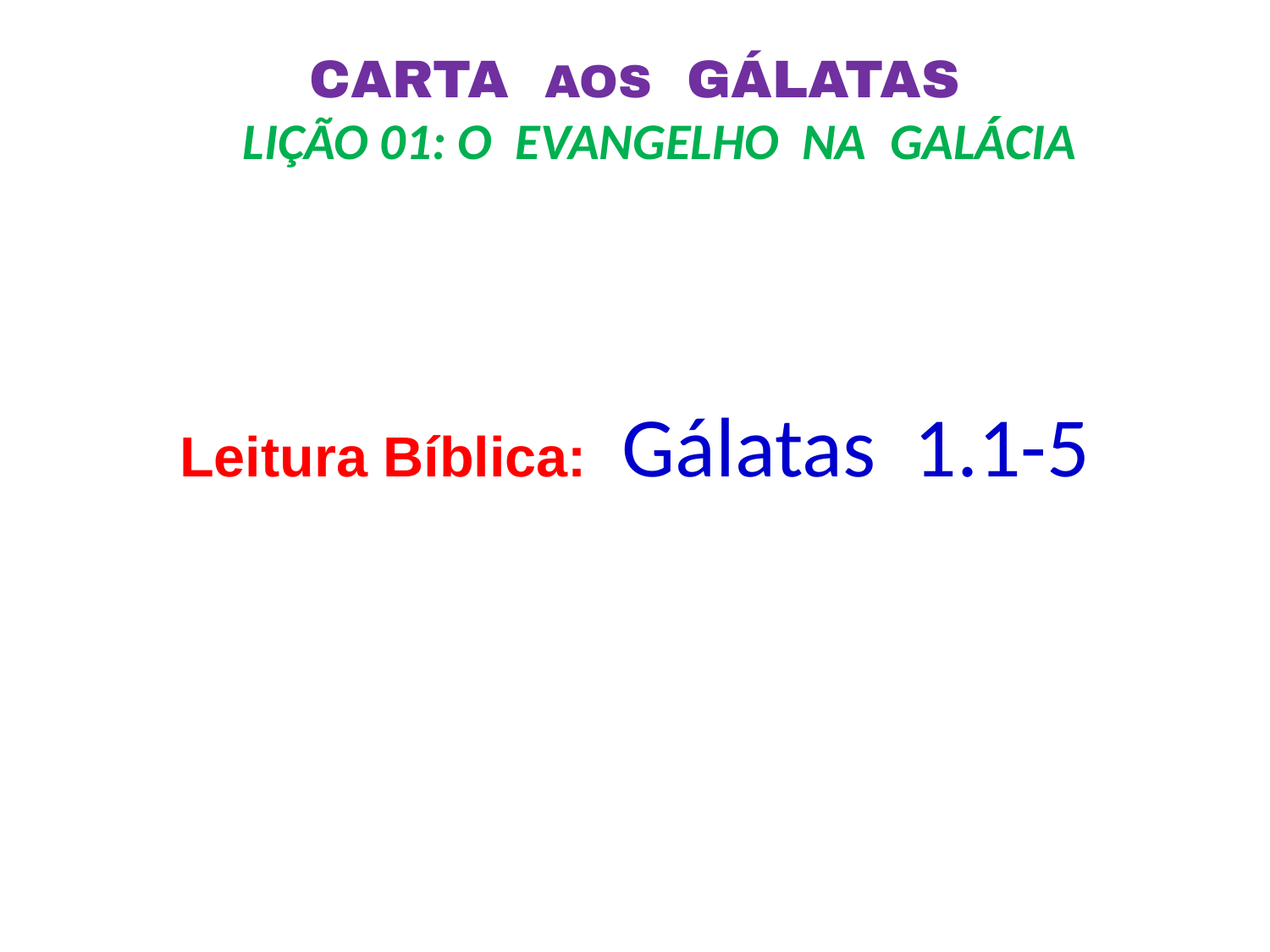

# CARTA  AOS  GÁLATAS LIÇÃO 01: O  EVANGELHO  NA  GALÁCIA

Leitura Bíblica:  Gálatas  1.1-5